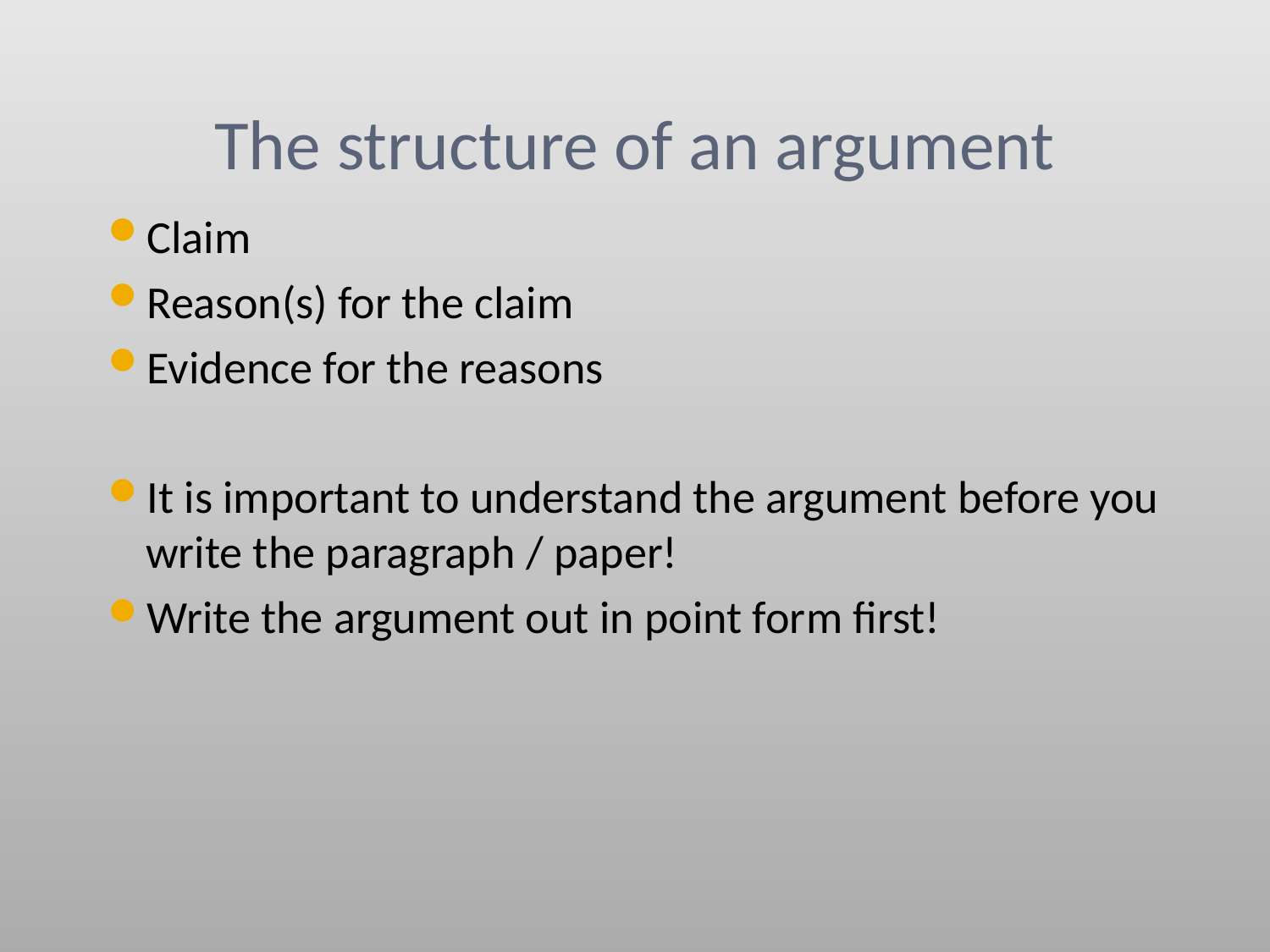

# The structure of an argument
Claim
Reason(s) for the claim
Evidence for the reasons

It is important to understand the argument before you write the paragraph / paper!
Write the argument out in point form first!